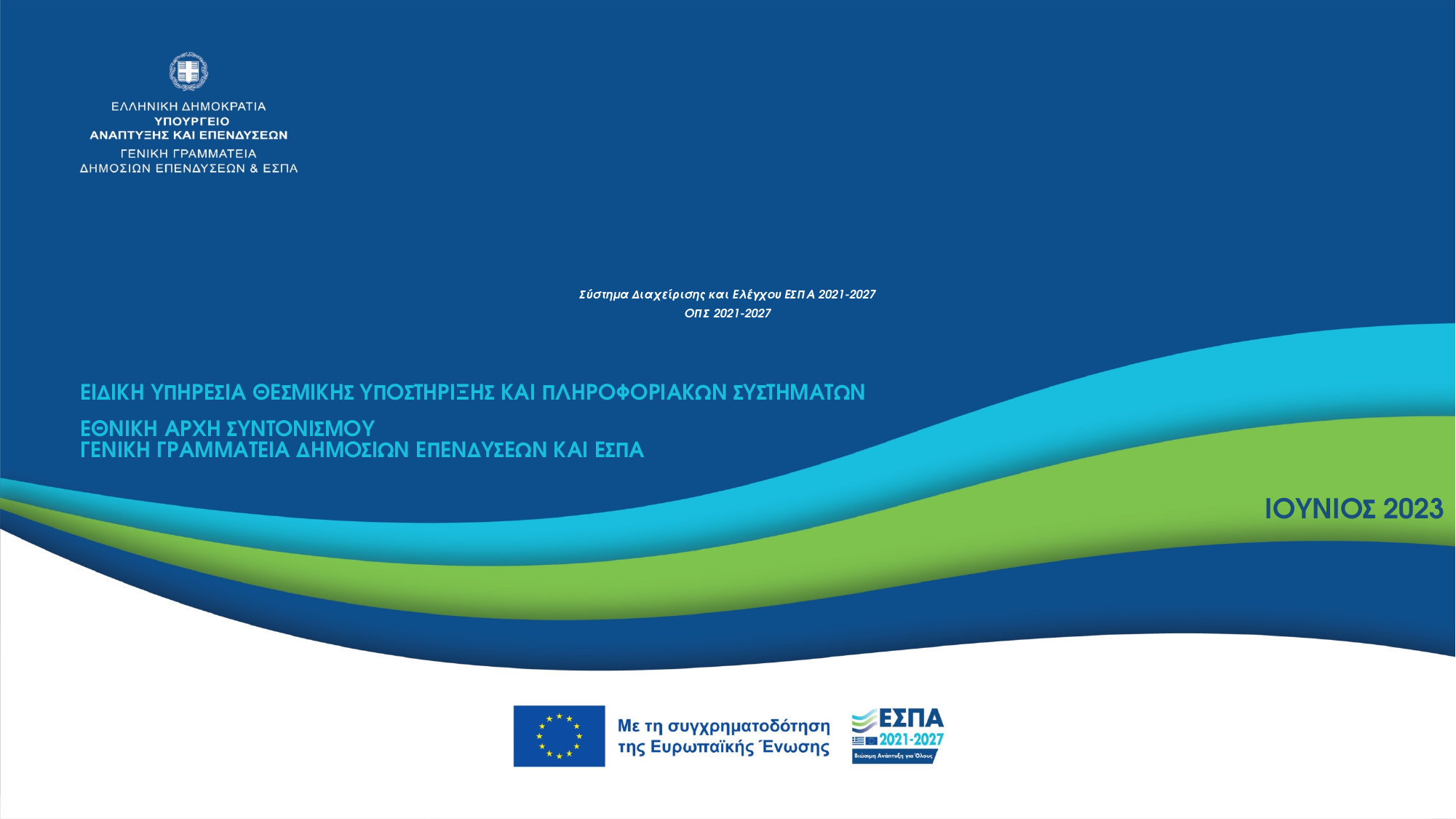

# Σύστημα Διαχείρισης και Ελέγχου ΕΣΠΑ 2021-2027 ΟΠΣ 2021-2027
ΕΙΔΙΚΗ ΥΠΗΡΕΣΙΑ ΘΕΣΜΙΚΗΣ ΥΠΟΣΤΗΡΙΞΗΣ ΚΑΙ ΠΛΗΡΟΦΟΡΙΑΚΩΝ ΣΥΣΤΗΜΑΤΩΝ
ΕΘΝΙΚΗ ΑΡΧΗ ΣΥΝΤΟΝΙΣΜΟΥ
ΓΕΝΙΚΗ ΓΡΑΜΜΑΤΕΙΑ ΔΗΜΟΣΙΩΝ ΕΠΕΝΔΥΣΕΩΝ ΚΑΙ ΕΣΠΑ
ΙΟΥΝΙΟΣ 2023